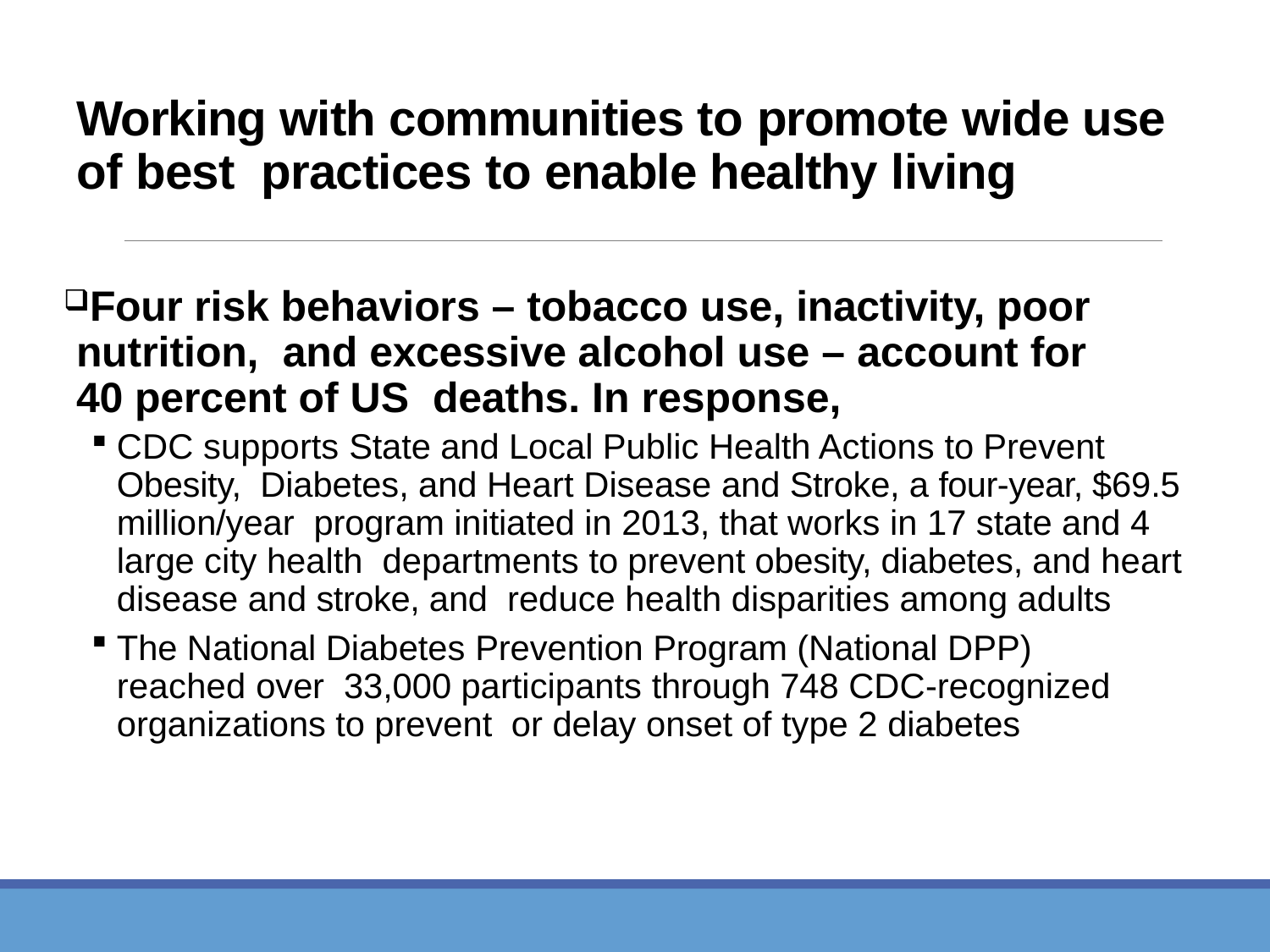

# Working with communities to promote wide use of best  practices to enable healthy living

Four risk behaviors – tobacco use, inactivity, poor nutrition,  and excessive alcohol use – account for 40 percent of US  deaths. In response,
CDC supports State and Local Public Health Actions to Prevent Obesity,  Diabetes, and Heart Disease and Stroke, a four-year, $69.5 million/year  program initiated in 2013, that works in 17 state and 4 large city health  departments to prevent obesity, diabetes, and heart disease and stroke, and  reduce health disparities among adults
The National Diabetes Prevention Program (National DPP) reached over  33,000 participants through 748 CDC-recognized organizations to prevent  or delay onset of type 2 diabetes